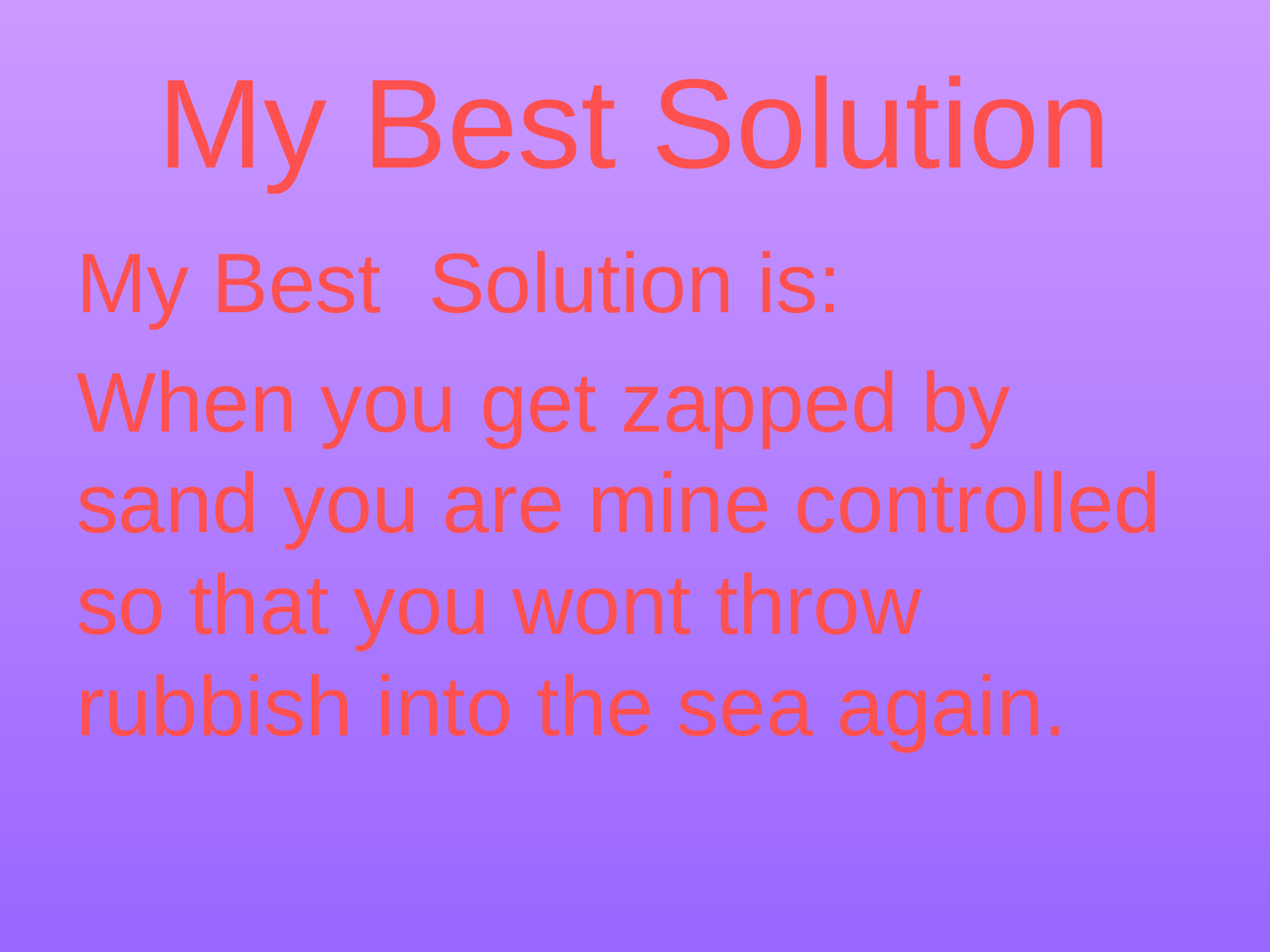

# My Best Solution
My Best  Solution is:
When you get zapped by sand you are mine controlled so that you wont throw rubbish into the sea again.